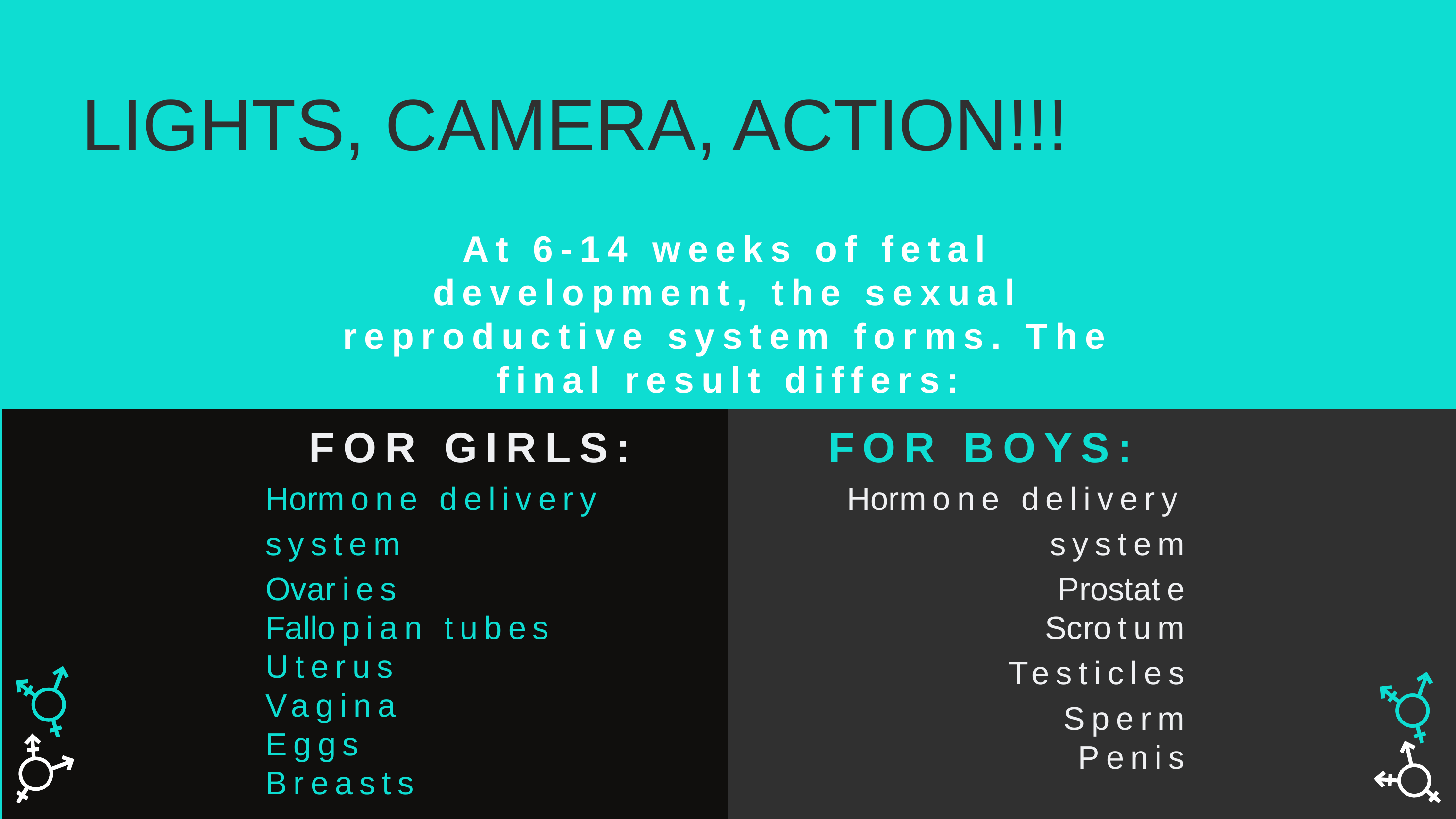

LIGHTS, CAMERA, ACTION!!!
At 6-14 weeks of fetal development, the sexual reproductive system forms. The final result differs:

FOR GIRLS:
Hormone delivery system
Ovaries
Fallopian tubes
Uterus
Vagina
Eggs
Breasts
FOR BOYS:
Hormone delivery system
Prostate
Scrotum
Testicles
Sperm
Penis